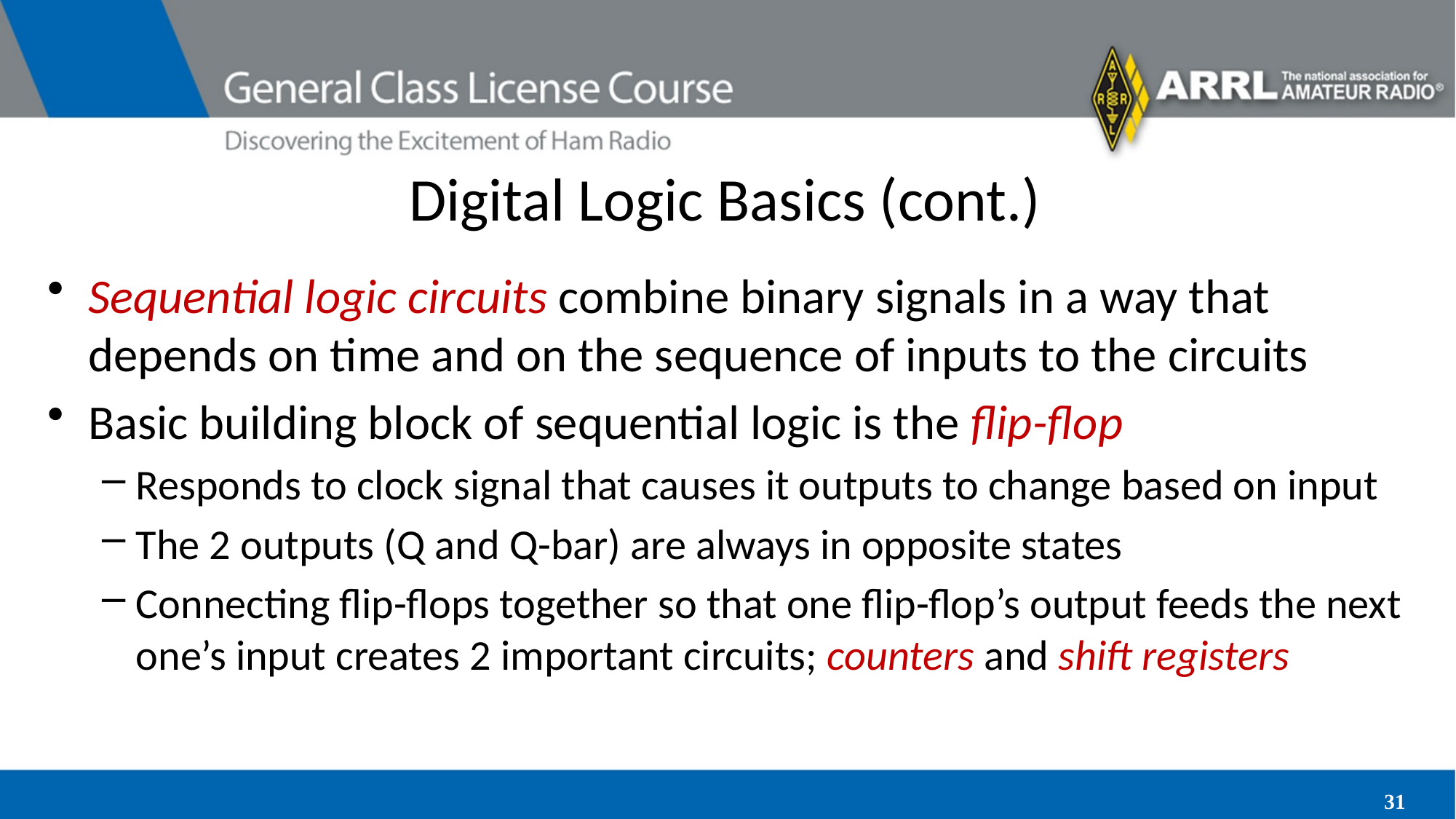

# Digital Logic Basics (cont.)
Sequential logic circuits combine binary signals in a way that depends on time and on the sequence of inputs to the circuits
Basic building block of sequential logic is the flip-flop
Responds to clock signal that causes it outputs to change based on input
The 2 outputs (Q and Q-bar) are always in opposite states
Connecting flip-flops together so that one flip-flop’s output feeds the next one’s input creates 2 important circuits; counters and shift registers